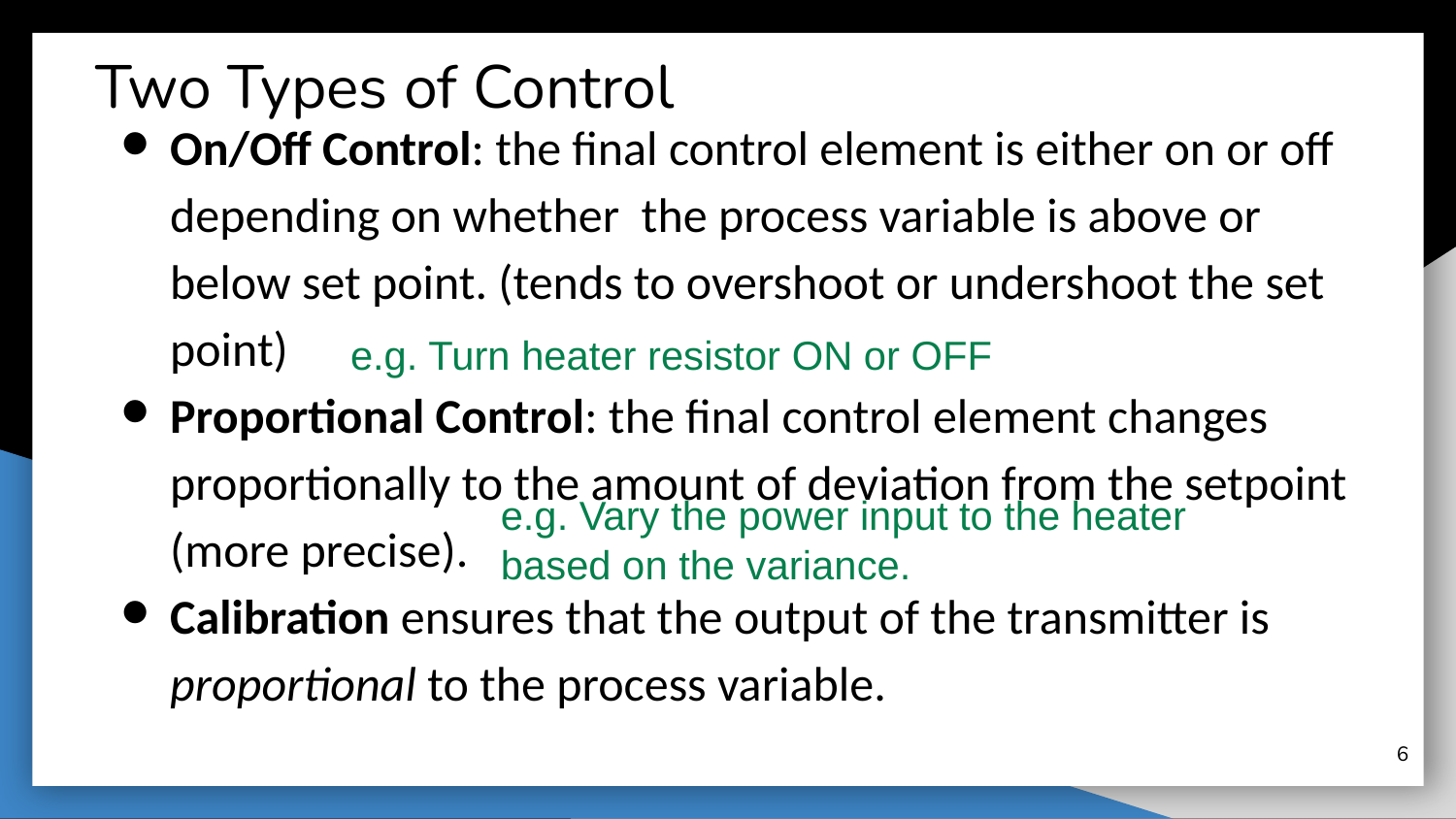

# Two Types of Control
On/Off Control: the final control element is either on or off depending on whether  the process variable is above or below set point. (tends to overshoot or undershoot the set point)
Proportional Control: the final control element changes proportionally to the amount of deviation from the setpoint (more precise).
Calibration ensures that the output of the transmitter is proportional to the process variable.
e.g. Turn heater resistor ON or OFF
e.g. Vary the power input to the heater based on the variance.
6